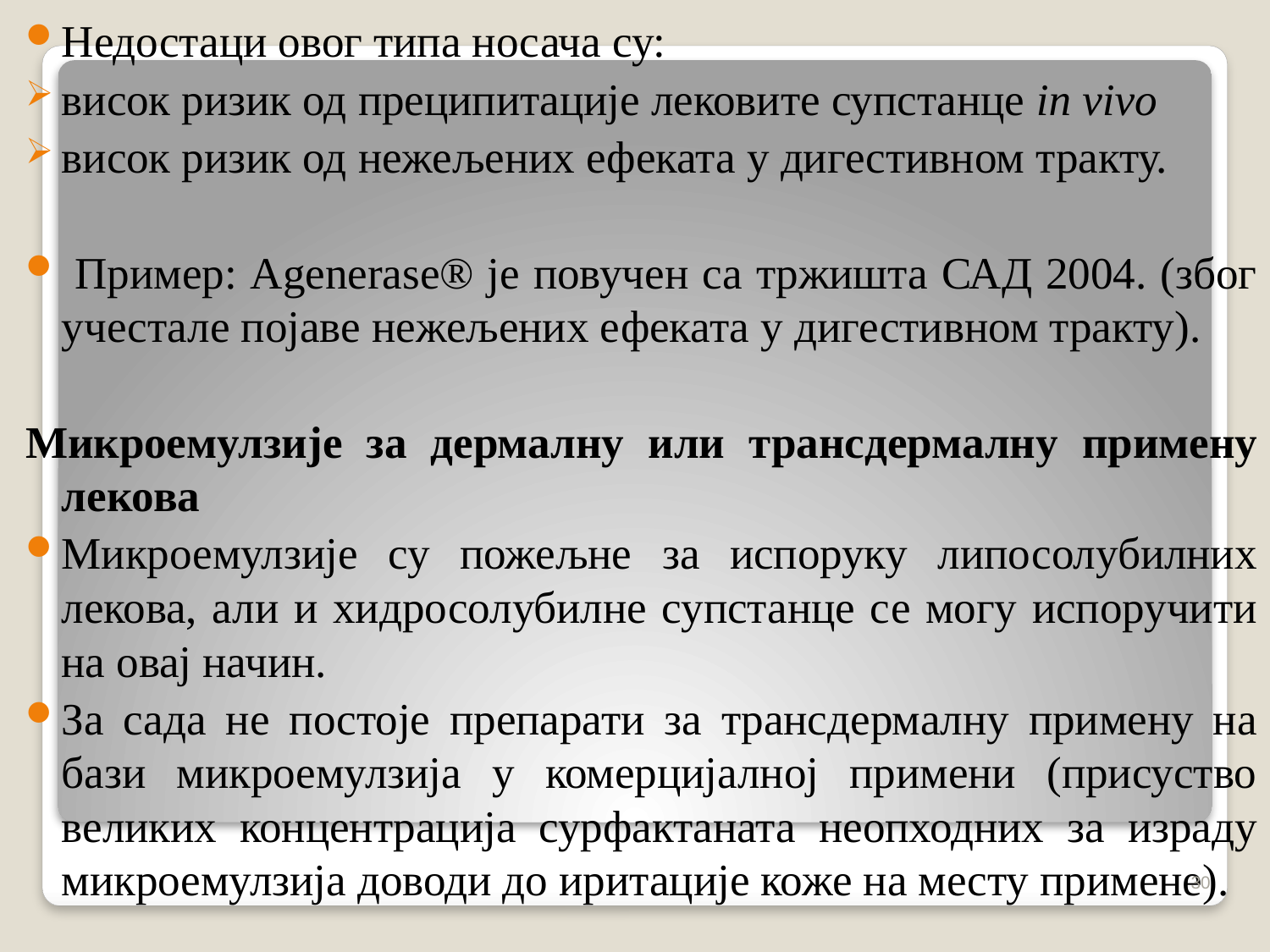

Недостаци овог типа носача су:
висок ризик од преципитације лековите супстанце in vivo
висок ризик од нежељених ефеката у дигестивном тракту.

 Пример: Agenerase® је повучен са тржишта САД 2004. (због учестале појаве нежељених ефеката у дигестивном тракту).

Микроемулзије за дермалну или трансдермалну примену лекова
Микроемулзије су пожељне за испоруку липосолубилних лекова, али и хидросолубилне супстанце се могу испоручити на овај начин.
За сада не постоје препарати за трансдермалну примену на бази микроемулзија у комерцијалној примени (присуство великих концентрација сурфактаната неопходних за израду микроемулзија доводи до иритације коже на месту примене).
30